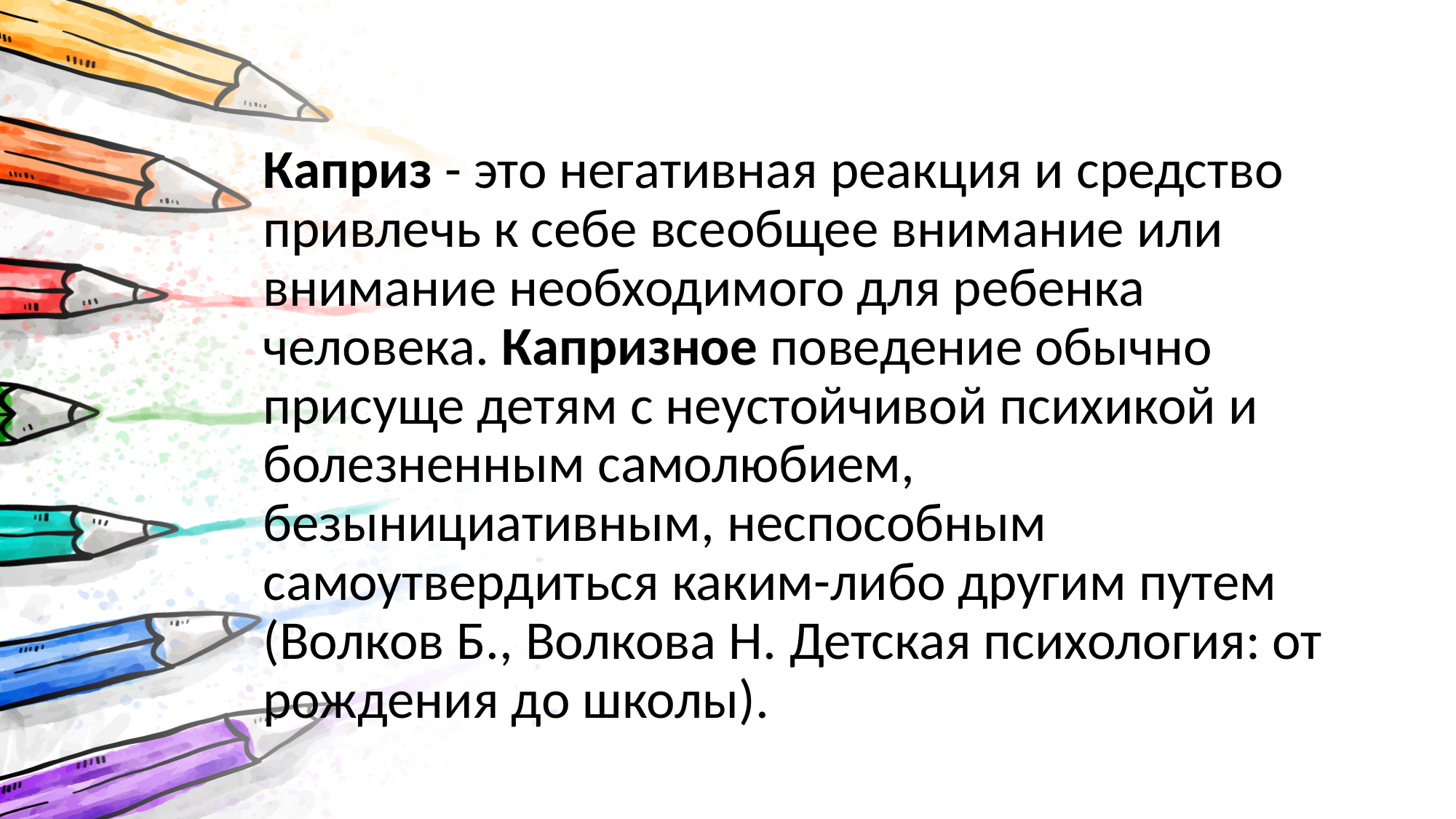

Каприз - это негативная реакция и средство привлечь к себе всеобщее внимание или внимание необходимого для ребенка человека. Капризное поведение обычно присуще детям с неустойчивой психикой и болезненным самолюбием, безынициативным, неспособным самоутвердиться каким-либо другим путем (Волков Б., Волкова Н. Детская психология: от рождения до школы).